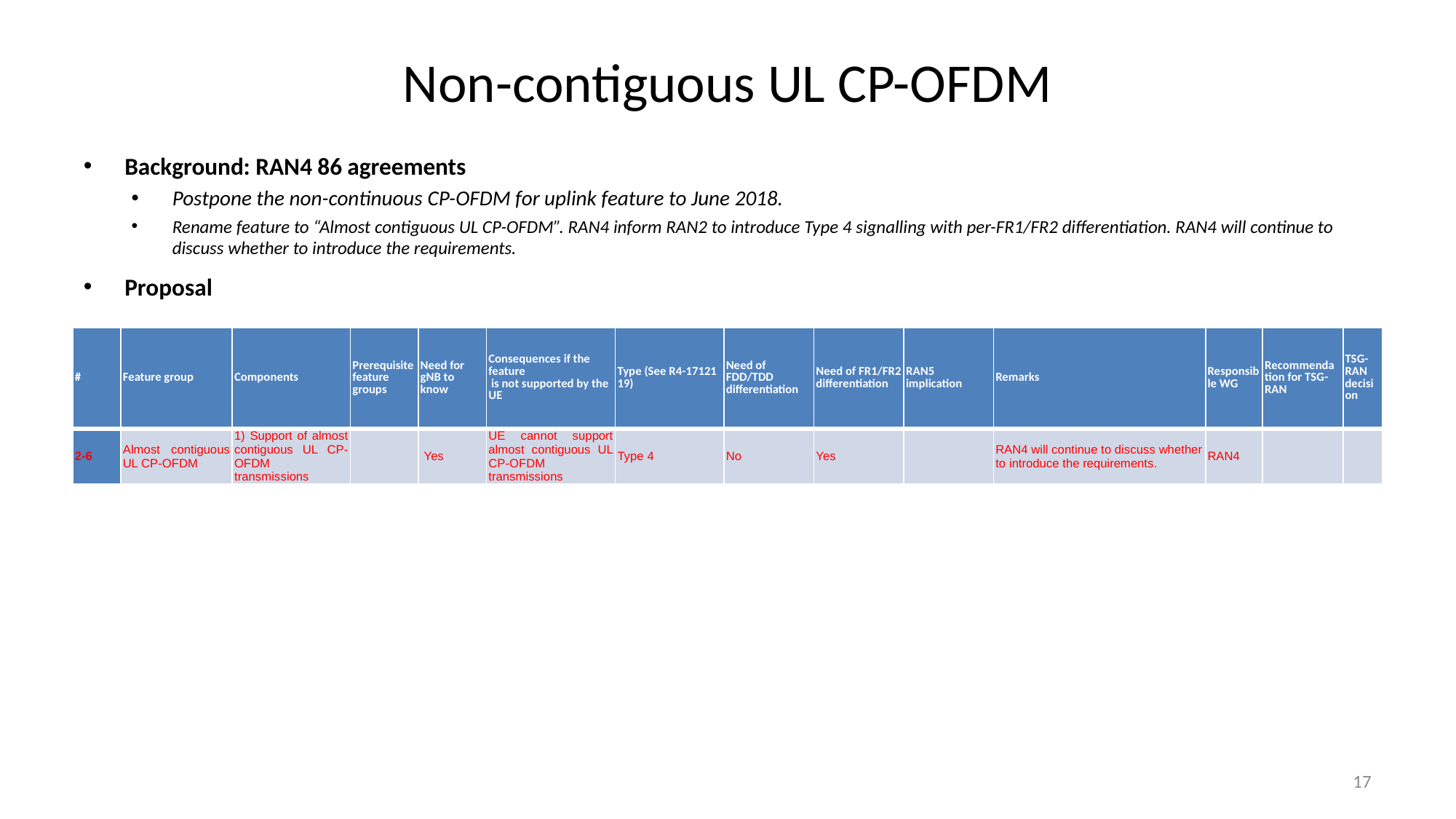

# Non-contiguous UL CP-OFDM
Background: RAN4 86 agreements
Postpone the non-continuous CP-OFDM for uplink feature to June 2018.
Rename feature to “Almost contiguous UL CP-OFDM”. RAN4 inform RAN2 to introduce Type 4 signalling with per-FR1/FR2 differentiation. RAN4 will continue to discuss whether to introduce the requirements.
Proposal

| # | Feature group | Components | Prerequisite feature groups | Need for gNB to know | Consequences if the feature is not supported by the UE | Type (See R4-17121 19) | Need of FDD/TDD differentiation | Need of FR1/FR2 differentiation | RAN5 implication | Remarks | Responsible WG | Recommendation for TSG-RAN | TSG-RAN decision |
| --- | --- | --- | --- | --- | --- | --- | --- | --- | --- | --- | --- | --- | --- |
| 2-6 | Almost contiguous UL CP-OFDM | 1) Support of almost contiguous UL CP-OFDM transmissions |  | Yes | UE cannot support almost contiguous UL CP-OFDM transmissions | Type 4 | No | Yes |  | RAN4 will continue to discuss whether to introduce the requirements. | RAN4 |  |  |
17